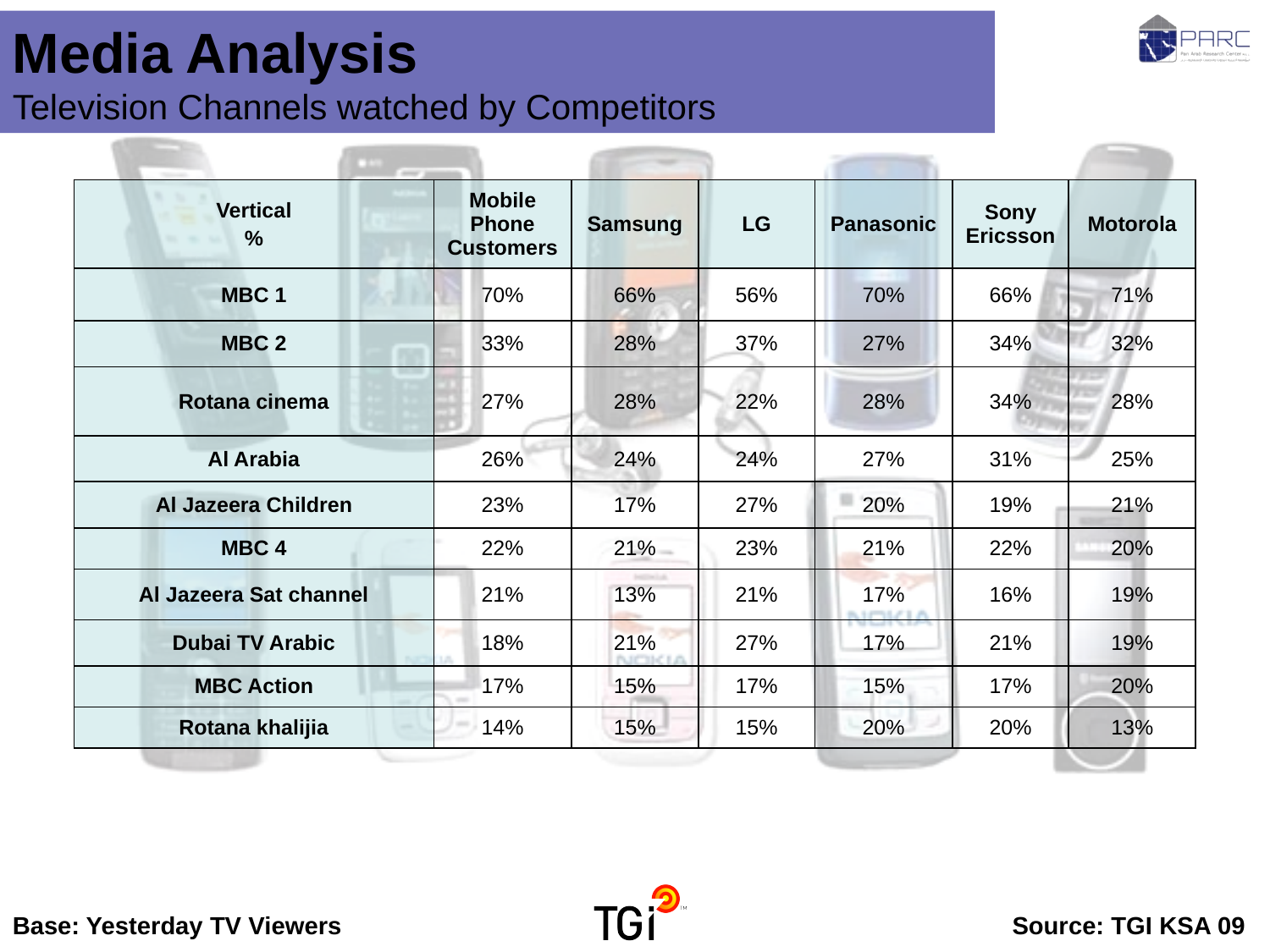

Media Analysis                                     Television Channels watched by Competitors
| Vertical % | Mobile Phone Customers | Samsung | LG | Panasonic | Sony Ericsson | Motorola |
| --- | --- | --- | --- | --- | --- | --- |
| MBC 1 | 70% | 66% | 56% | 70% | 66% | 71% |
| MBC 2 | 33% | 28% | 37% | 27% | 34% | 32% |
| Rotana cinema | 27% | 28% | 22% | 28% | 34% | 28% |
| Al Arabia | 26% | 24% | 24% | 27% | 31% | 25% |
| Al Jazeera Children | 23% | 17% | 27% | 20% | 19% | 21% |
| MBC 4 | 22% | 21% | 23% | 21% | 22% | 20% |
| Al Jazeera Sat channel | 21% | 13% | 21% | 17% | 16% | 19% |
| Dubai TV Arabic | 18% | 21% | 27% | 17% | 21% | 19% |
| MBC Action | 17% | 15% | 17% | 15% | 17% | 20% |
| Rotana khalijia | 14% | 15% | 15% | 20% | 20% | 13% |
Base: Yesterday TV Viewers	Source: TGI KSA 09